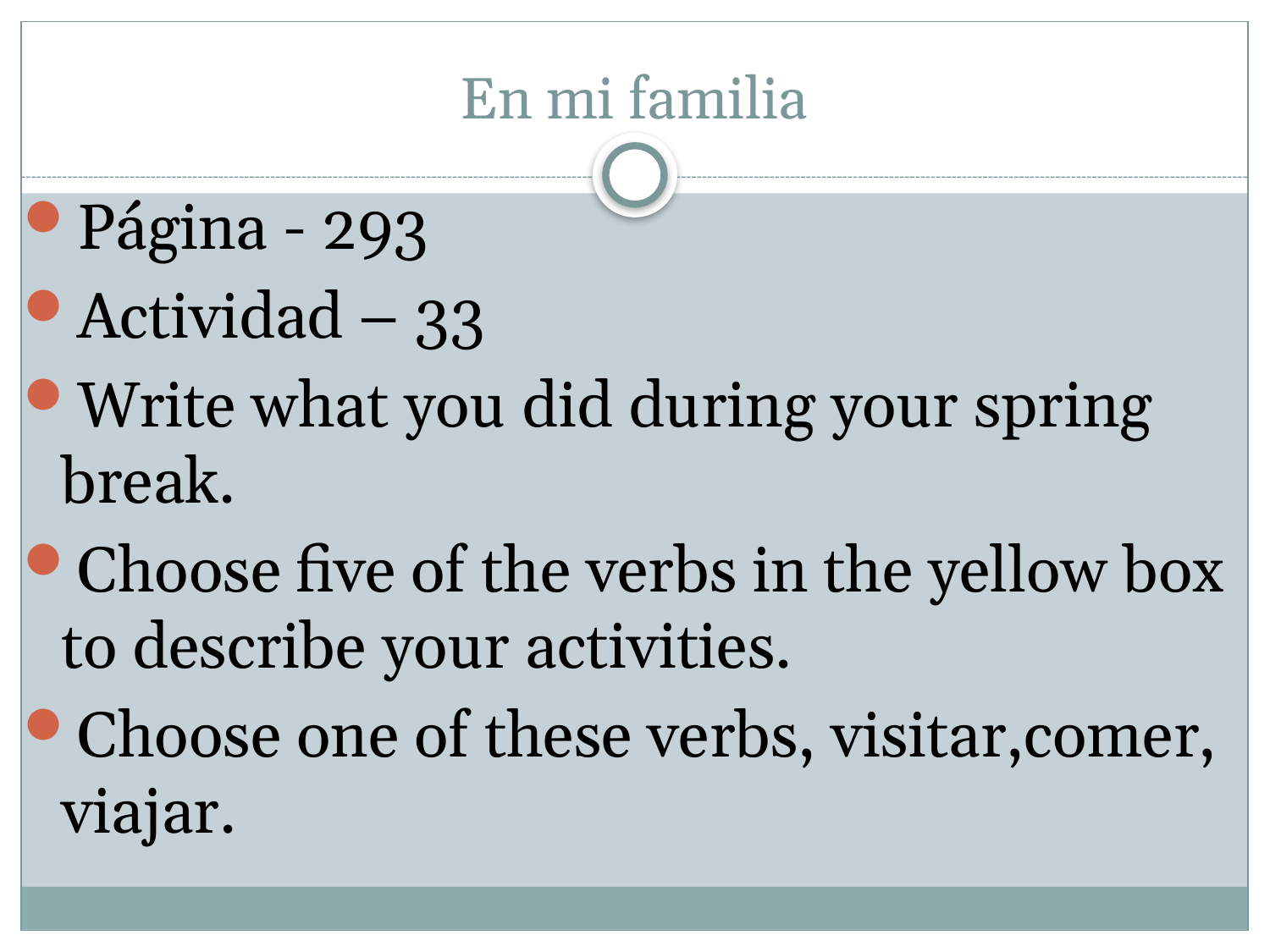

# En mi familia
Página - 293
Actividad – 33
Write what you did during your spring break.
Choose five of the verbs in the yellow box to describe your activities.
Choose one of these verbs, visitar,comer, viajar.